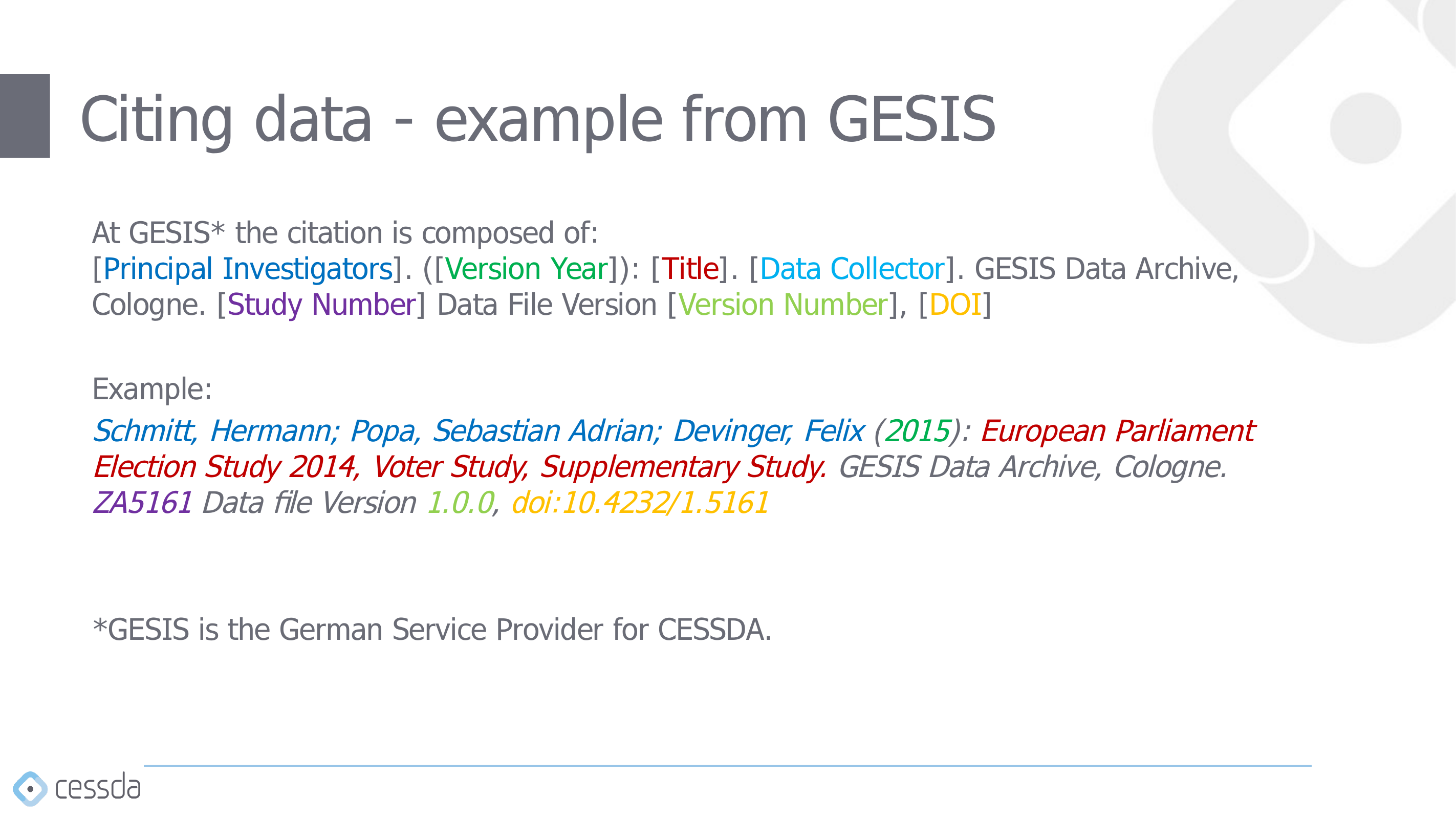

# Citing data - example from GESIS
At GESIS* the citation is composed of:
[Principal Investigators]. ([Version Year]): [Title]. [Data Collector]. GESIS Data Archive, Cologne. [Study Number] Data File Version [Version Number], [DOI]

Example:
Schmitt, Hermann; Popa, Sebastian Adrian; Devinger, Felix (2015): European Parliament Election Study 2014, Voter Study, Supplementary Study. GESIS Data Archive, Cologne. ZA5161 Data file Version 1.0.0, doi:10.4232/1.5161

*GESIS is the German Service Provider for CESSDA.